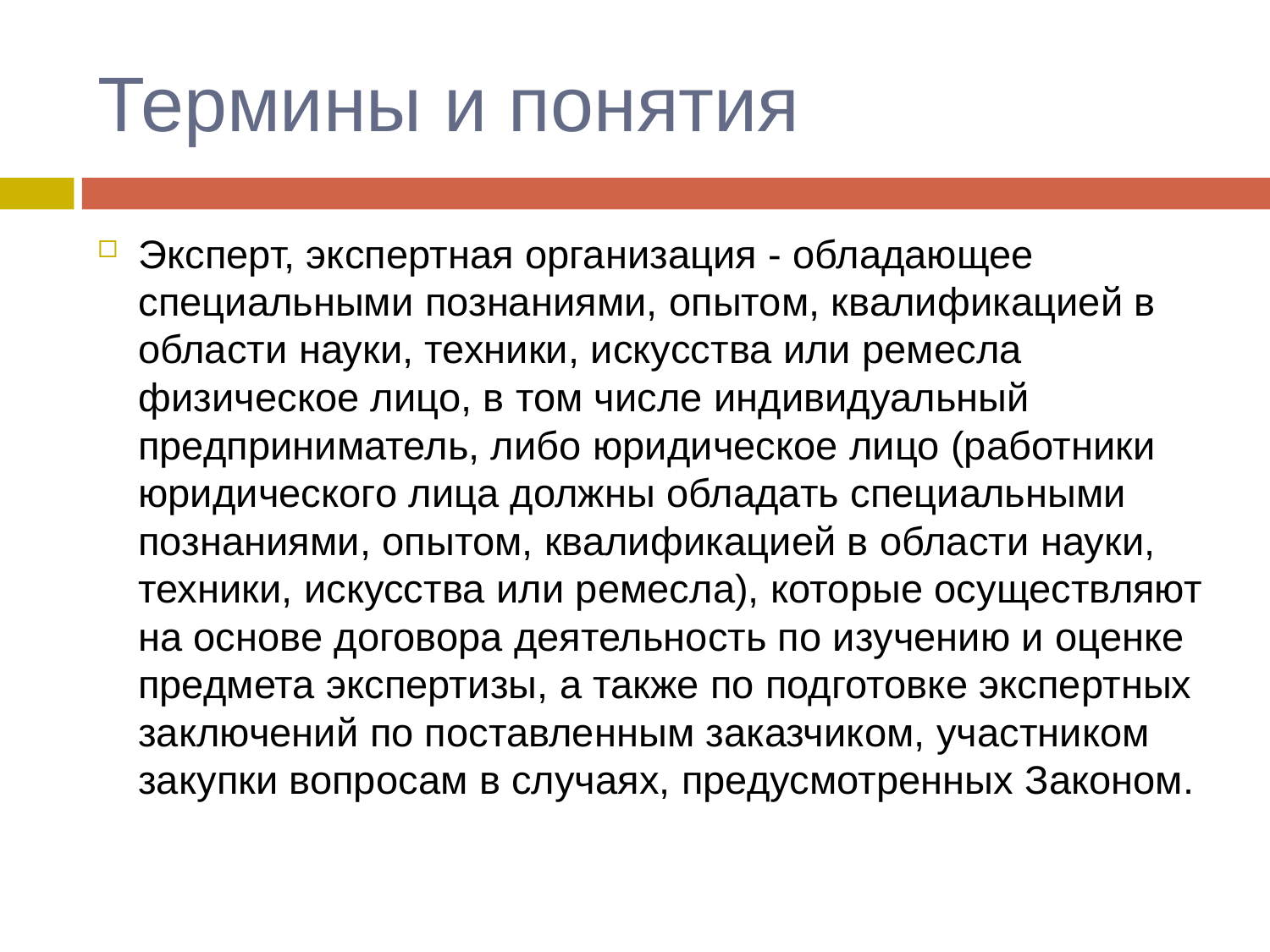

# Термины и понятия
Эксперт, экспертная организация - обладающее специальными познаниями, опытом, квалификацией в области науки, техники, искусства или ремесла физическое лицо, в том числе индивидуальный предприниматель, либо юридическое лицо (работники юридического лица должны обладать специальными познаниями, опытом, квалификацией в области науки, техники, искусства или ремесла), которые осуществляют на основе договора деятельность по изучению и оценке предмета экспертизы, а также по подготовке экспертных заключений по поставленным заказчиком, участником закупки вопросам в случаях, предусмотренных Законом.